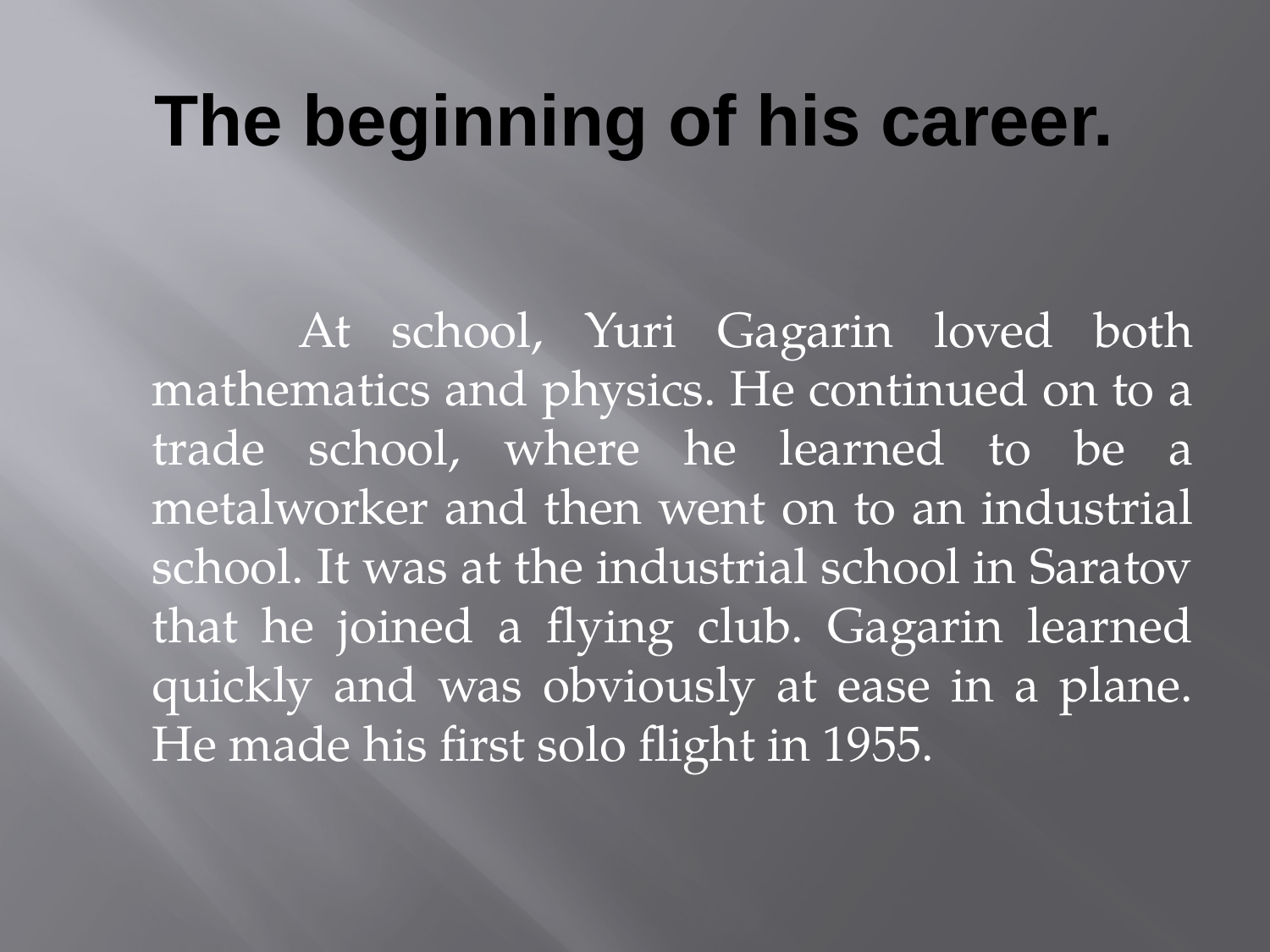

# The beginning of his career.

     At school, Yuri Gagarin loved both mathematics and physics. He continued on to a trade school, where he learned to be a metalworker and then went on to an industrial school. It was at the industrial school in Saratov that he joined a flying club. Gagarin learned quickly and was obviously at ease in a plane. He made his first solo flight in 1955.